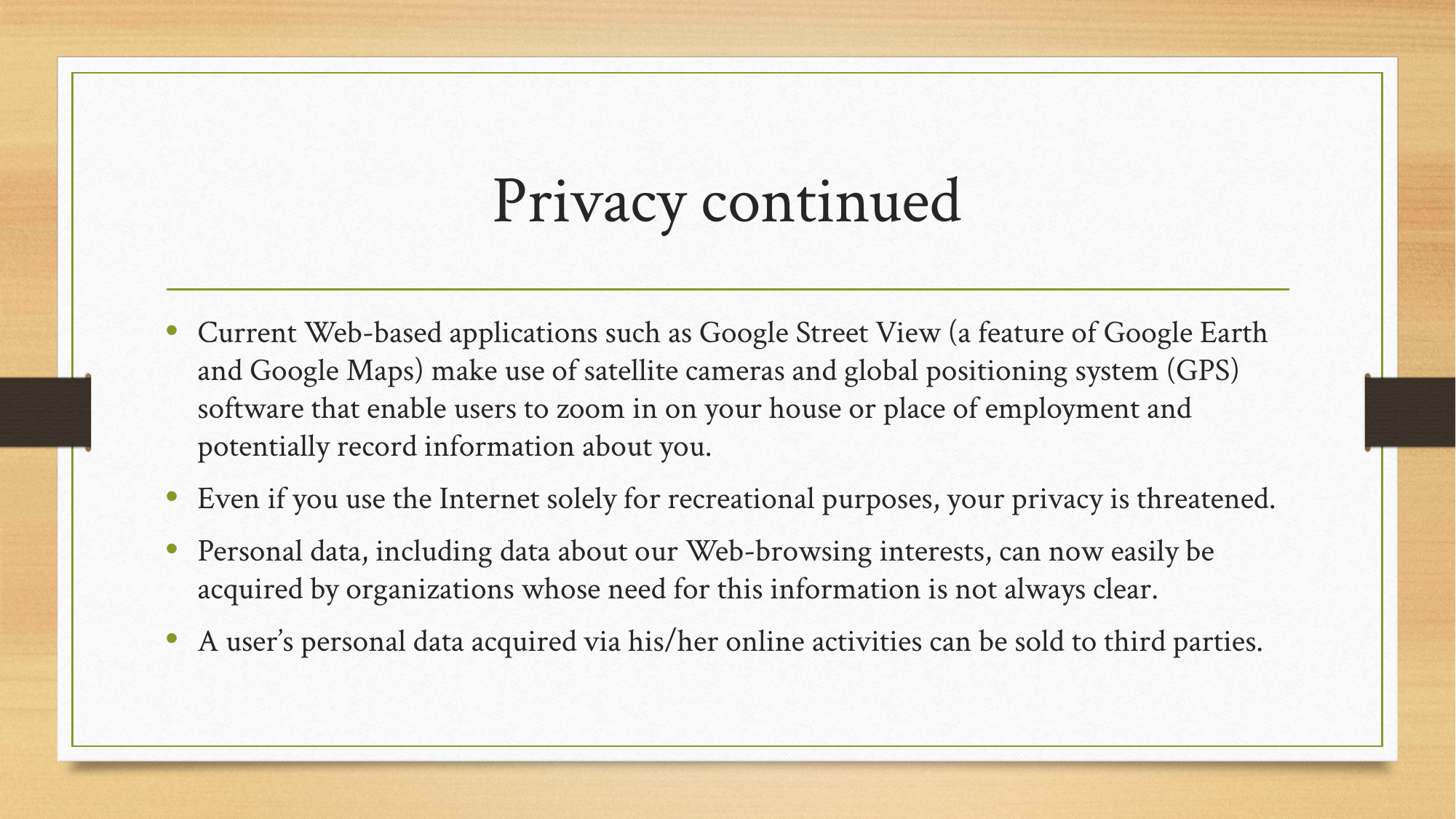

# Privacy continued
Current Web-based applications such as Google Street View (a feature of Google Earth and Google Maps) make use of satellite cameras and global positioning system (GPS) software that enable users to zoom in on your house or place of employment and potentially record information about you.
Even if you use the Internet solely for recreational purposes, your privacy is threatened.
Personal data, including data about our Web-browsing interests, can now easily be acquired by organizations whose need for this information is not always clear.
A user’s personal data acquired via his/her online activities can be sold to third parties.